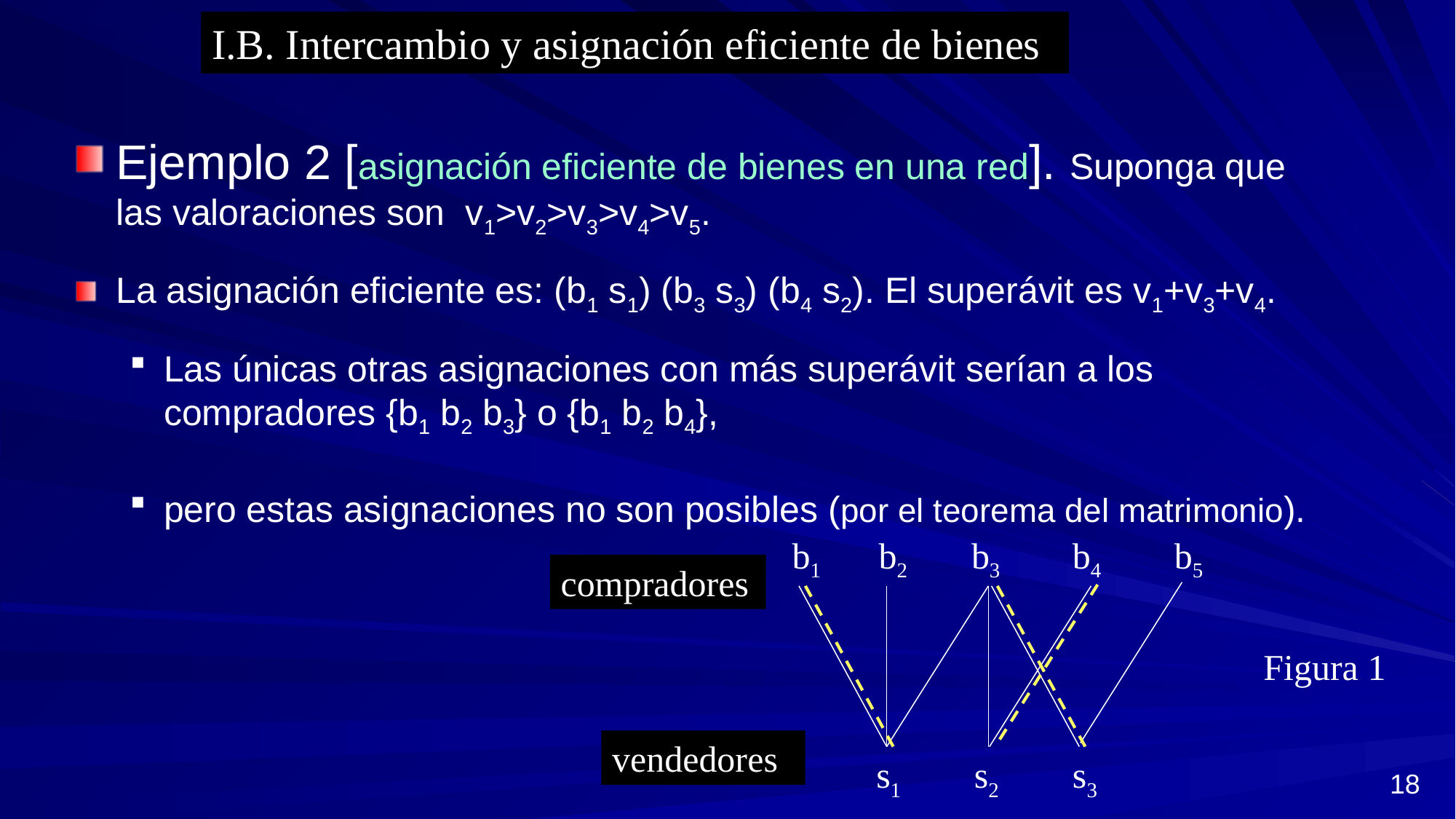

I.B. Intercambio y asignación eficiente de bienes
Ejemplo 2 [asignación eficiente de bienes en una red]. Suponga que las valoraciones son  v1>v2>v3>v4>v5.

La asignación eficiente es: (b1 s1) (b3 s3) (b4 s2). El superávit es v1+v3+v4.

Las únicas otras asignaciones con más superávit serían a los compradores {b1 b2 b3} o {b1 b2 b4},

pero estas asignaciones no son posibles (por el teorema del matrimonio).

b1
b2
b3
b4
b5
compradores
Figura 1
vendedores
s1
s2
s3
18